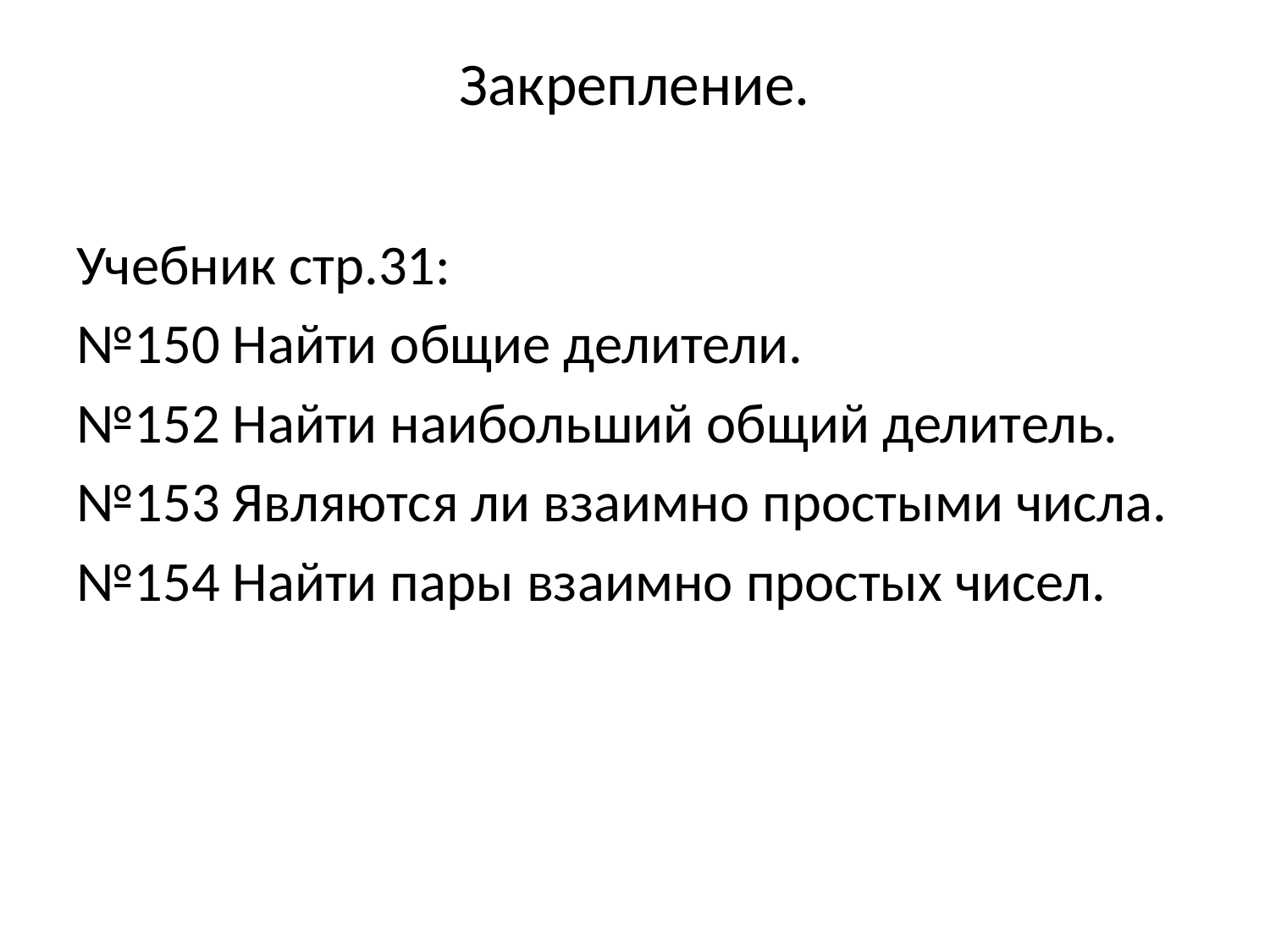

# Закрепление.
Учебник стр.31:
№150 Найти общие делители.
№152 Найти наибольший общий делитель.
№153 Являются ли взаимно простыми числа.
№154 Найти пары взаимно простых чисел.